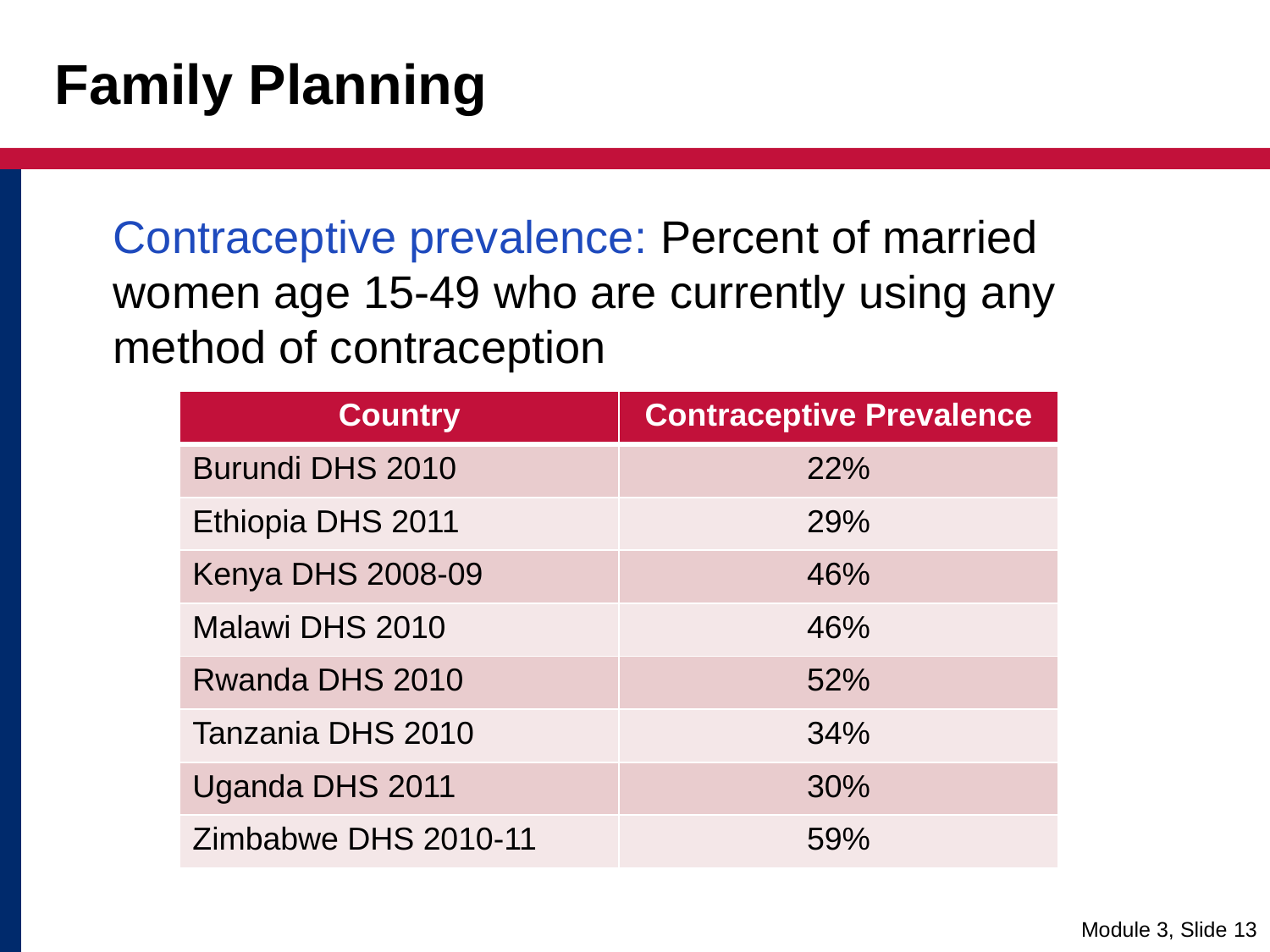

# Family Planning
	Contraceptive prevalence: Percent of married women age 15-49 who are currently using any method of contraception

| Country | Contraceptive Prevalence |
| --- | --- |
| Burundi DHS 2010 | 22% |
| Ethiopia DHS 2011 | 29% |
| Kenya DHS 2008-09 | 46% |
| Malawi DHS 2010 | 46% |
| Rwanda DHS 2010 | 52% |
| Tanzania DHS 2010 | 34% |
| Uganda DHS 2011 | 30% |
| Zimbabwe DHS 2010-11 | 59% |
Module 3, Slide 13